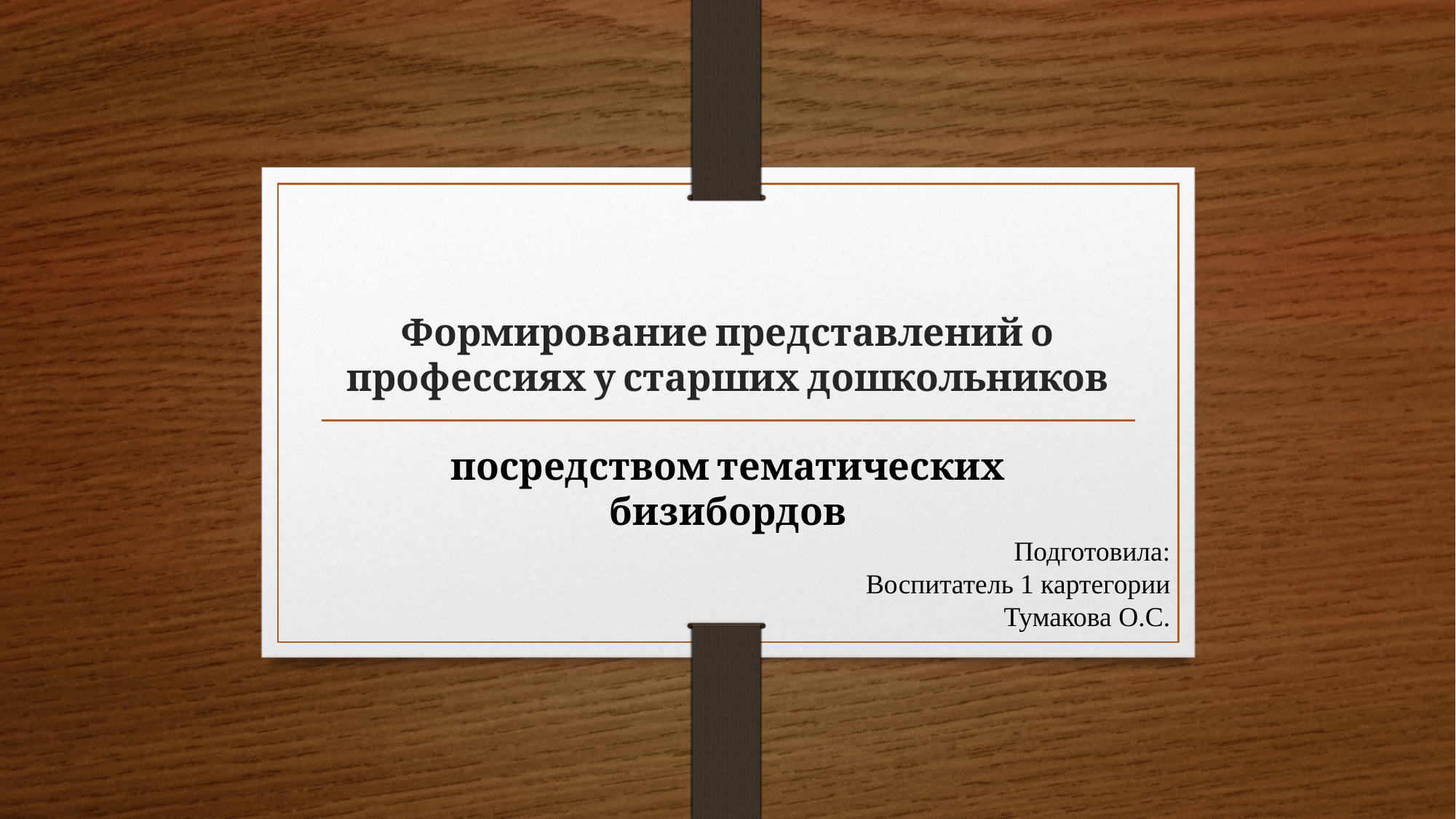

# Формирование представлений о профессиях у старших дошкольников
посредством тематических бизибордов
Подготовила:
Воспитатель 1 картегории
Тумакова О.С.